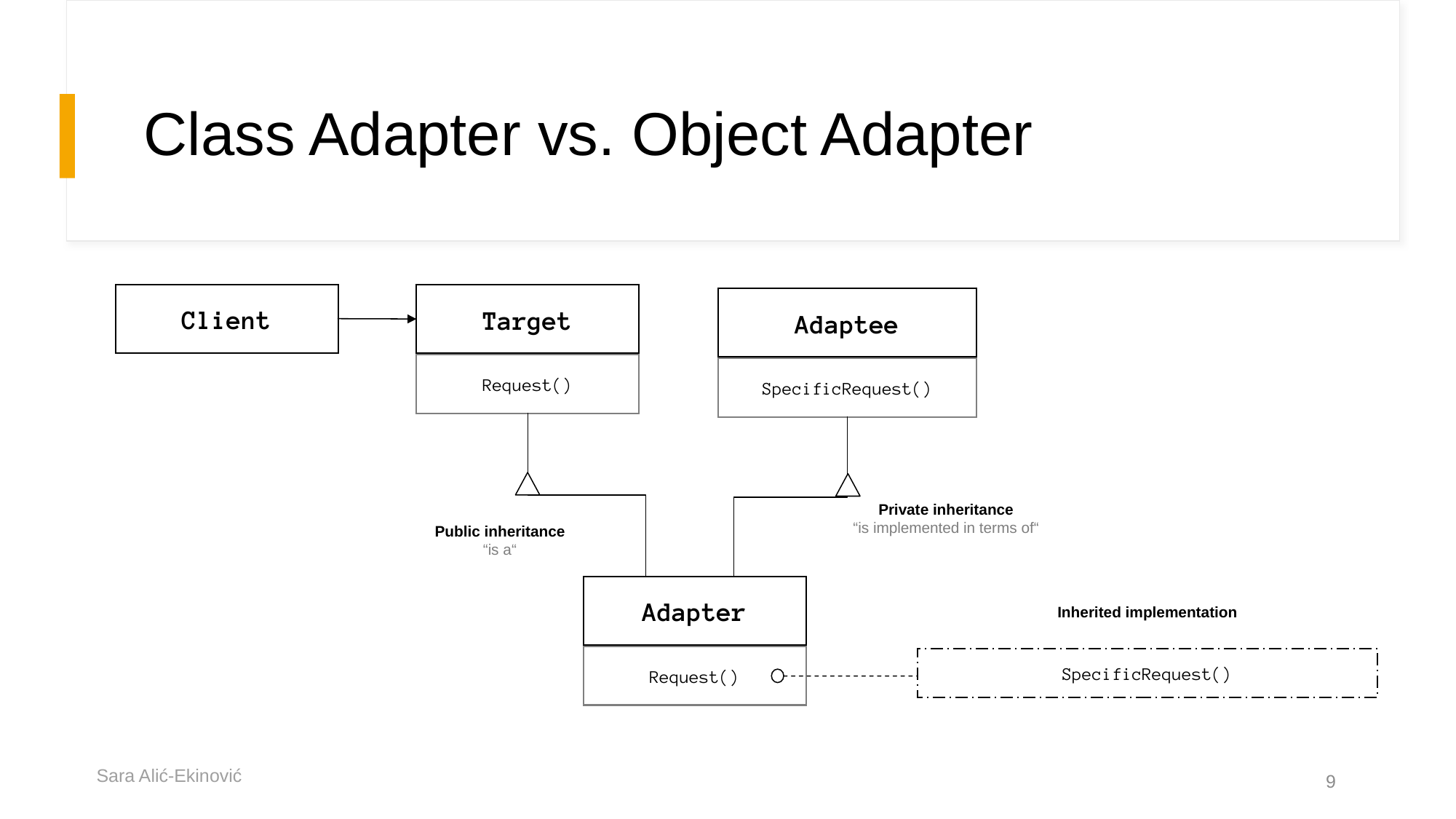

# Class Adapter vs. Object Adapter
Client
Target
Adaptee
Request()
SpecificRequest()

Private inheritance
“is implemented in terms of“
Public inheritance
“is a“
Adapter
Inherited implementation
Request()
SpecificRequest()

Sara Alić-Ekinović
9